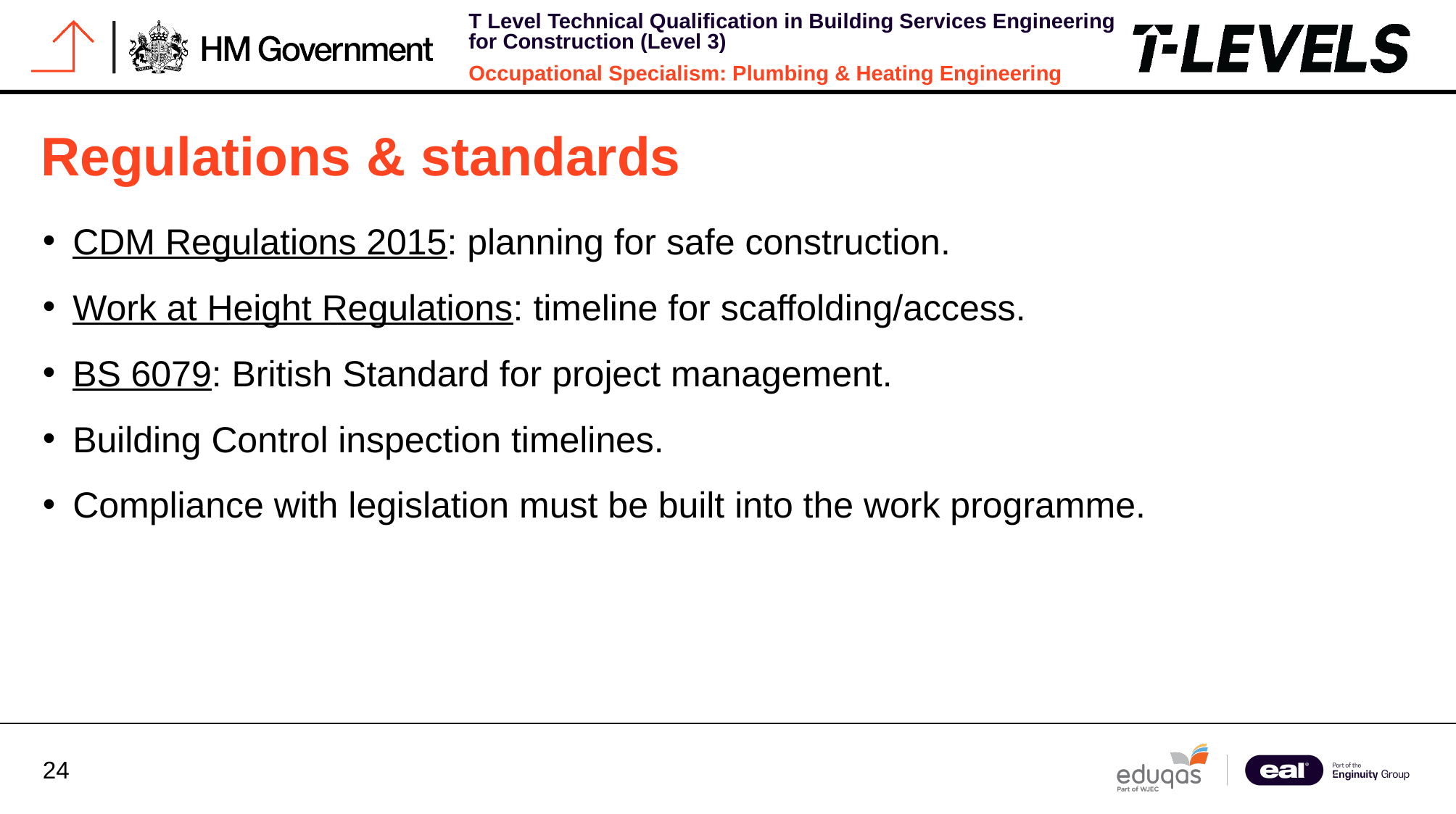

# Regulations & standards
CDM Regulations 2015: planning for safe construction.
Work at Height Regulations: timeline for scaffolding/access.
BS 6079: British Standard for project management.
Building Control inspection timelines.
Compliance with legislation must be built into the work programme.